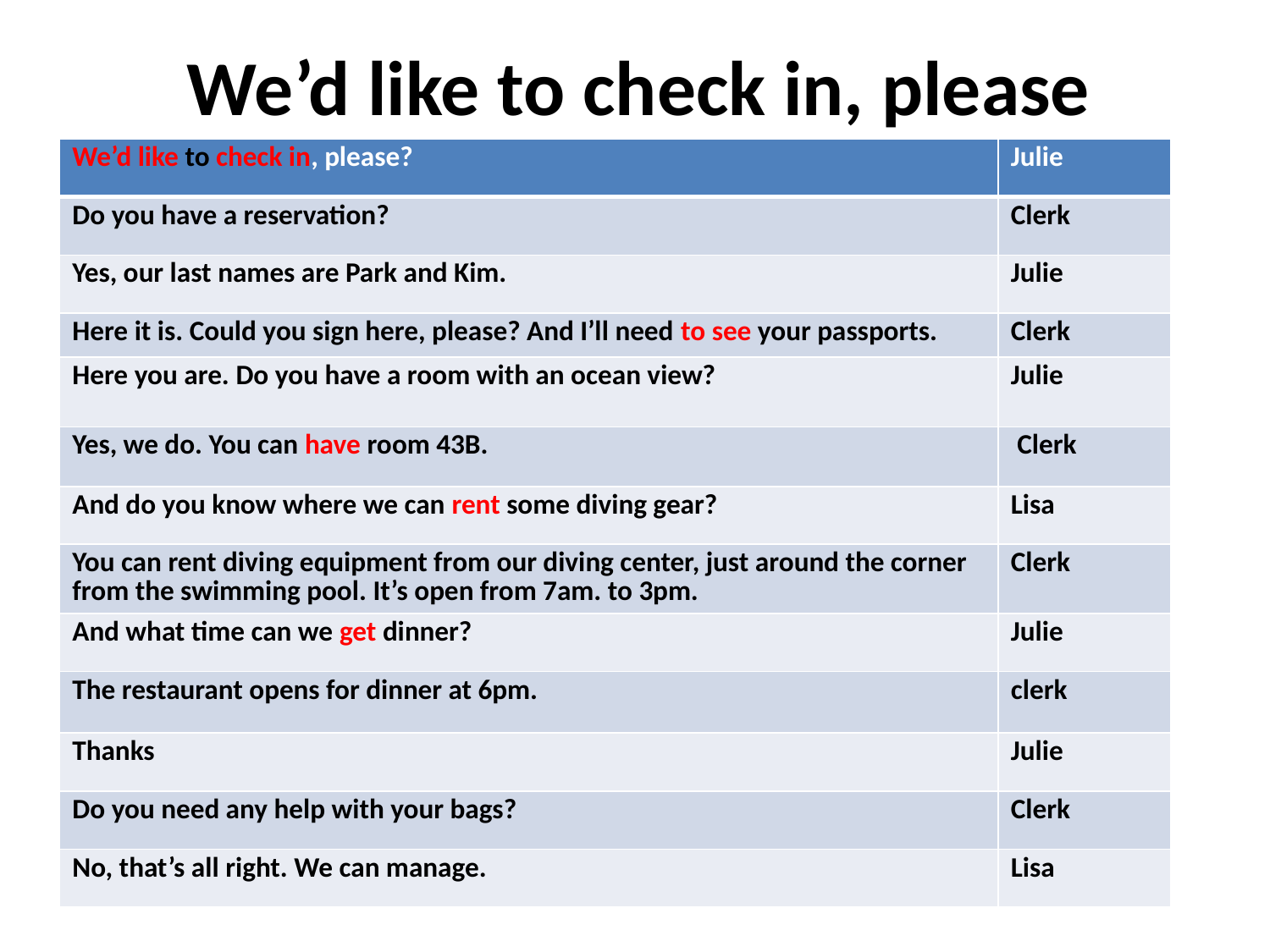

# We’d like to check in, please
| We’d like to check in, please? | Julie |
| --- | --- |
| Do you have a reservation? | Clerk |
| Yes, our last names are Park and Kim. | Julie |
| Here it is. Could you sign here, please? And I’ll need to see your passports. | Clerk |
| Here you are. Do you have a room with an ocean view? | Julie |
| Yes, we do. You can have room 43B. | Clerk |
| And do you know where we can rent some diving gear? | Lisa |
| You can rent diving equipment from our diving center, just around the corner from the swimming pool. It’s open from 7am. to 3pm. | Clerk |
| And what time can we get dinner? | Julie |
| The restaurant opens for dinner at 6pm. | clerk |
| Thanks | Julie |
| Do you need any help with your bags? | Clerk |
| No, that’s all right. We can manage. | Lisa |